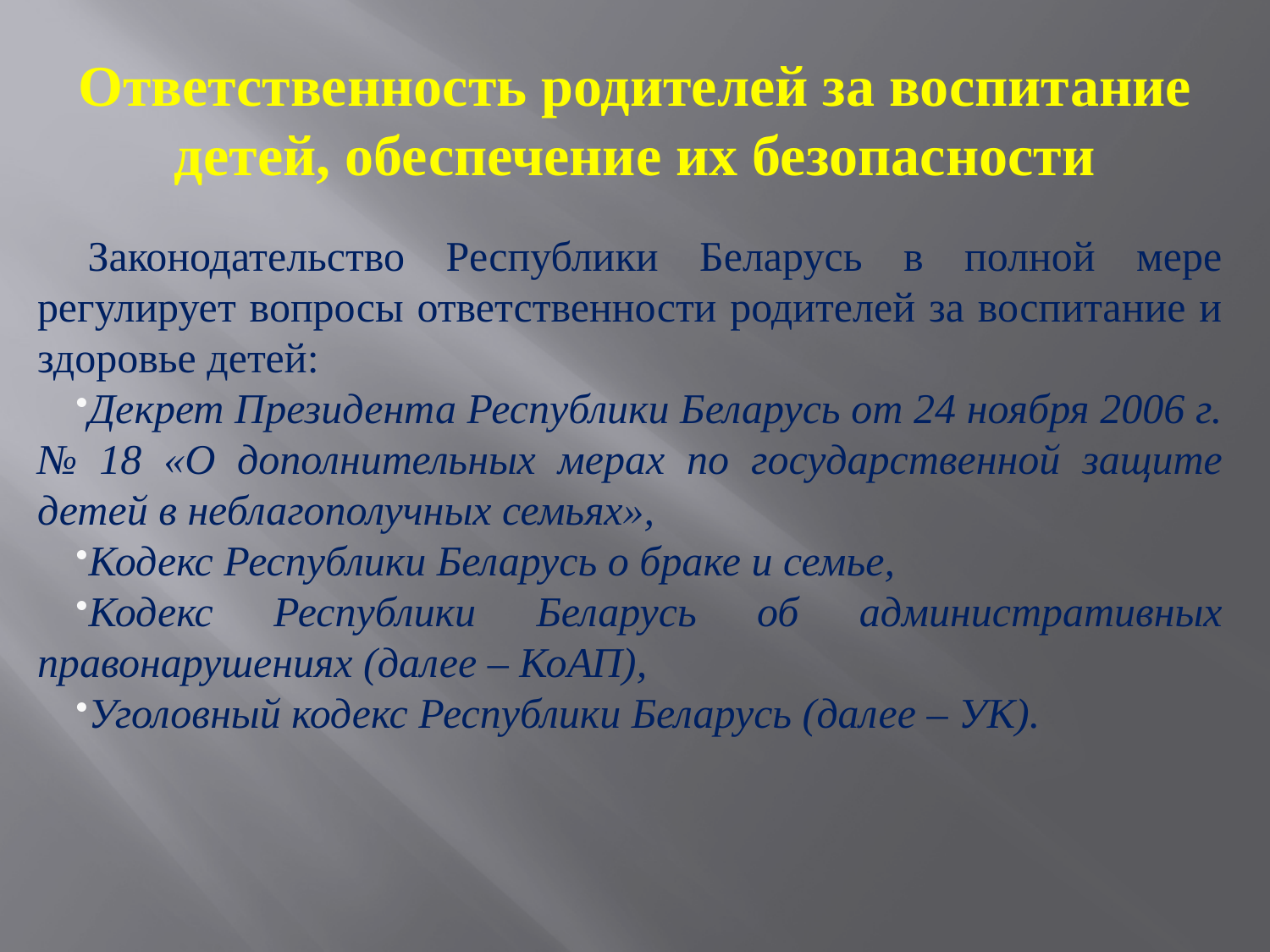

# Ответственность родителей за воспитание детей, обеспечение их безопасности
 Законодательство Республики Беларусь в полной мере регулирует вопросы ответственности родителей за воспитание и здоровье детей:
Декрет Президента Республики Беларусь от 24 ноября 2006 г. № 18 «О дополнительных мерах по государственной защите детей в неблагополучных семьях»,
Кодекс Республики Беларусь о браке и семье,
Кодекс Республики Беларусь об административных правонарушениях (далее – КоАП),
Уголовный кодекс Республики Беларусь (далее – УК).